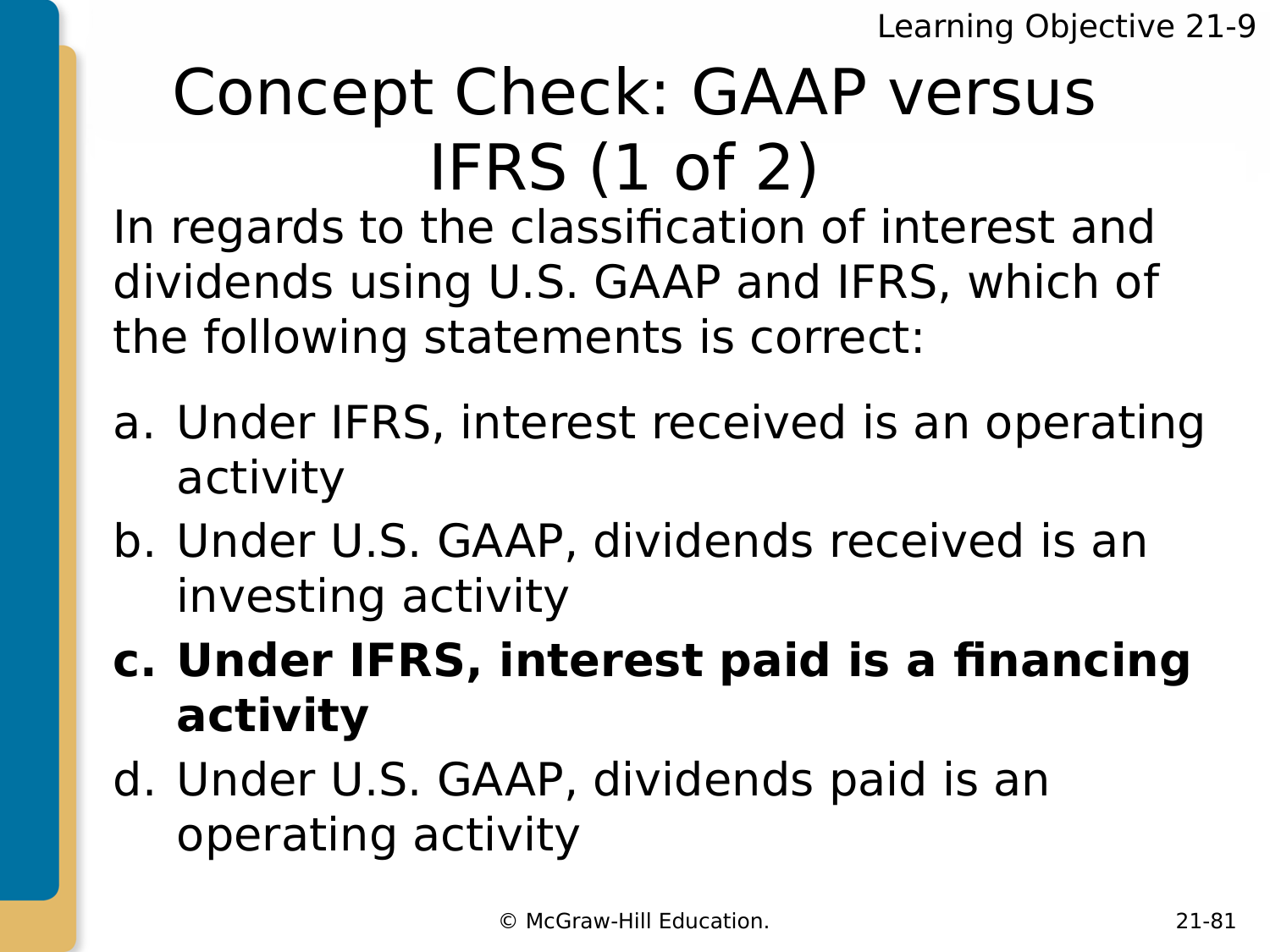

Learning Objective 21-9
# Concept Check: GAAP versus IFRS (1 of 2)
In regards to the classification of interest and dividends using U.S. GAAP and IFRS, which of the following statements is correct:
Under IFRS, interest received is an operating activity
Under U.S. GAAP, dividends received is an investing activity
Under IFRS, interest paid is a financing activity
Under U.S. GAAP, dividends paid is an operating activity